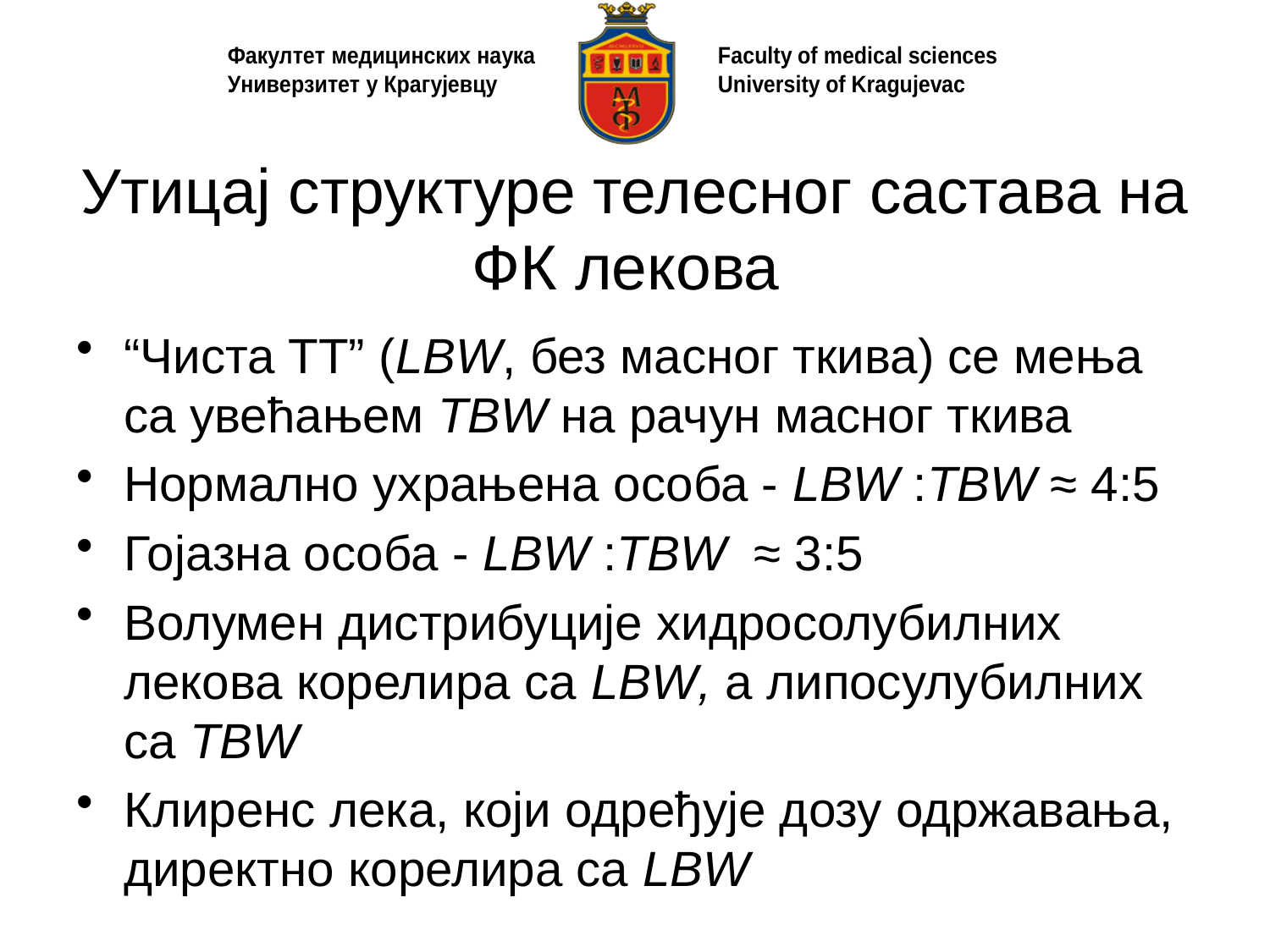

# Утицај структуре телесног састава на ФК лекова
“Чиста ТТ” (LBW, без масног ткива) се мења са увећањем TBW на рачун масног ткива
Нормално ухрањена особа - LBW :TBW ≈ 4:5
Гојазна особа - LBW :TBW  ≈ 3:5
Волумен дистрибуције хидросолубилних лекова корелира са LBW, а липосулубилних са TBW
Клиренс лека, који одређује дозу одржавања, директно корелира са LBW